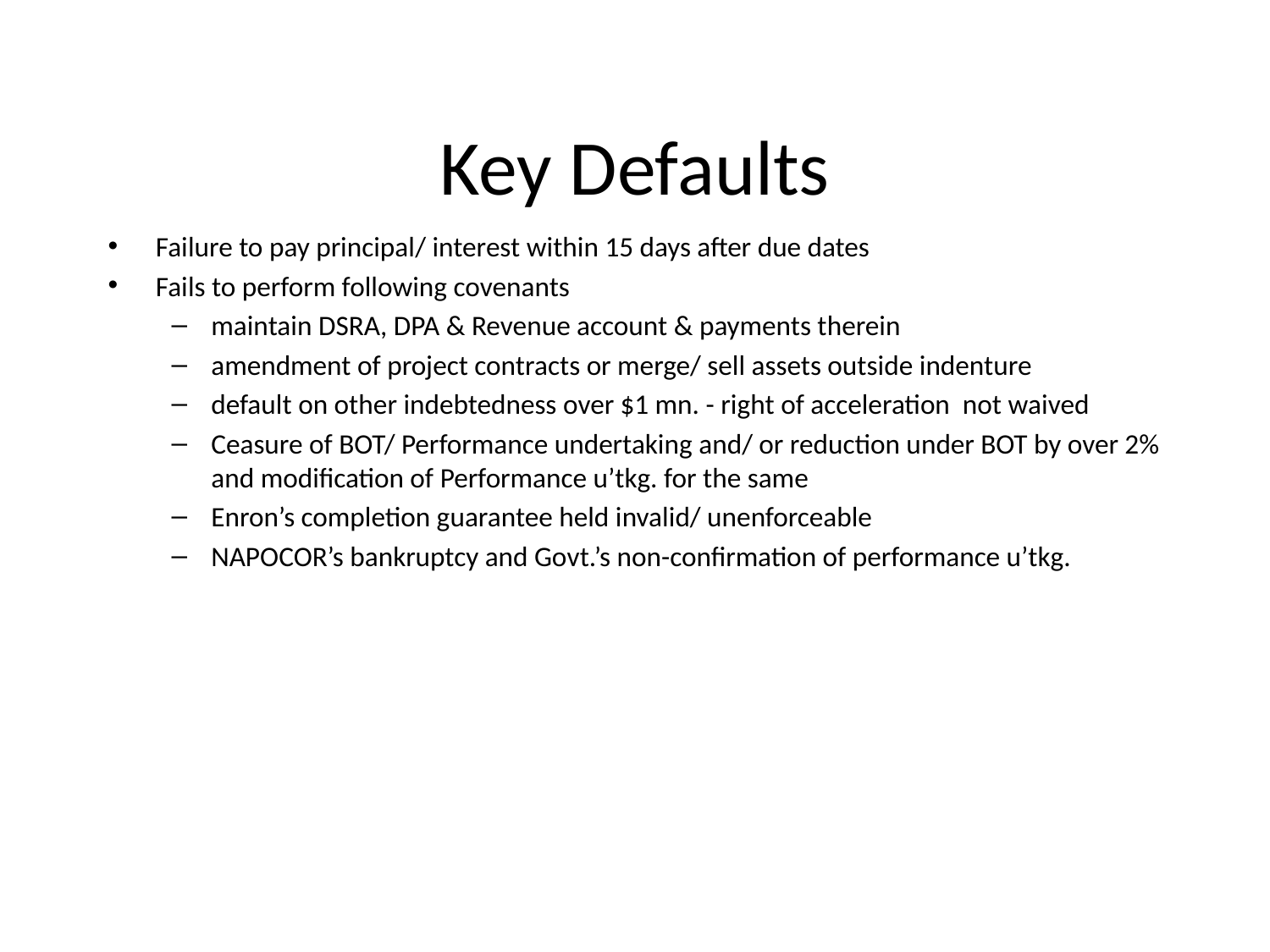

# Key Defaults
Failure to pay principal/ interest within 15 days after due dates
Fails to perform following covenants
maintain DSRA, DPA & Revenue account & payments therein
amendment of project contracts or merge/ sell assets outside indenture
default on other indebtedness over $1 mn. - right of acceleration  not waived
Ceasure of BOT/ Performance undertaking and/ or reduction under BOT by over 2% and modification of Performance u’tkg. for the same
Enron’s completion guarantee held invalid/ unenforceable
NAPOCOR’s bankruptcy and Govt.’s non-confirmation of performance u’tkg.